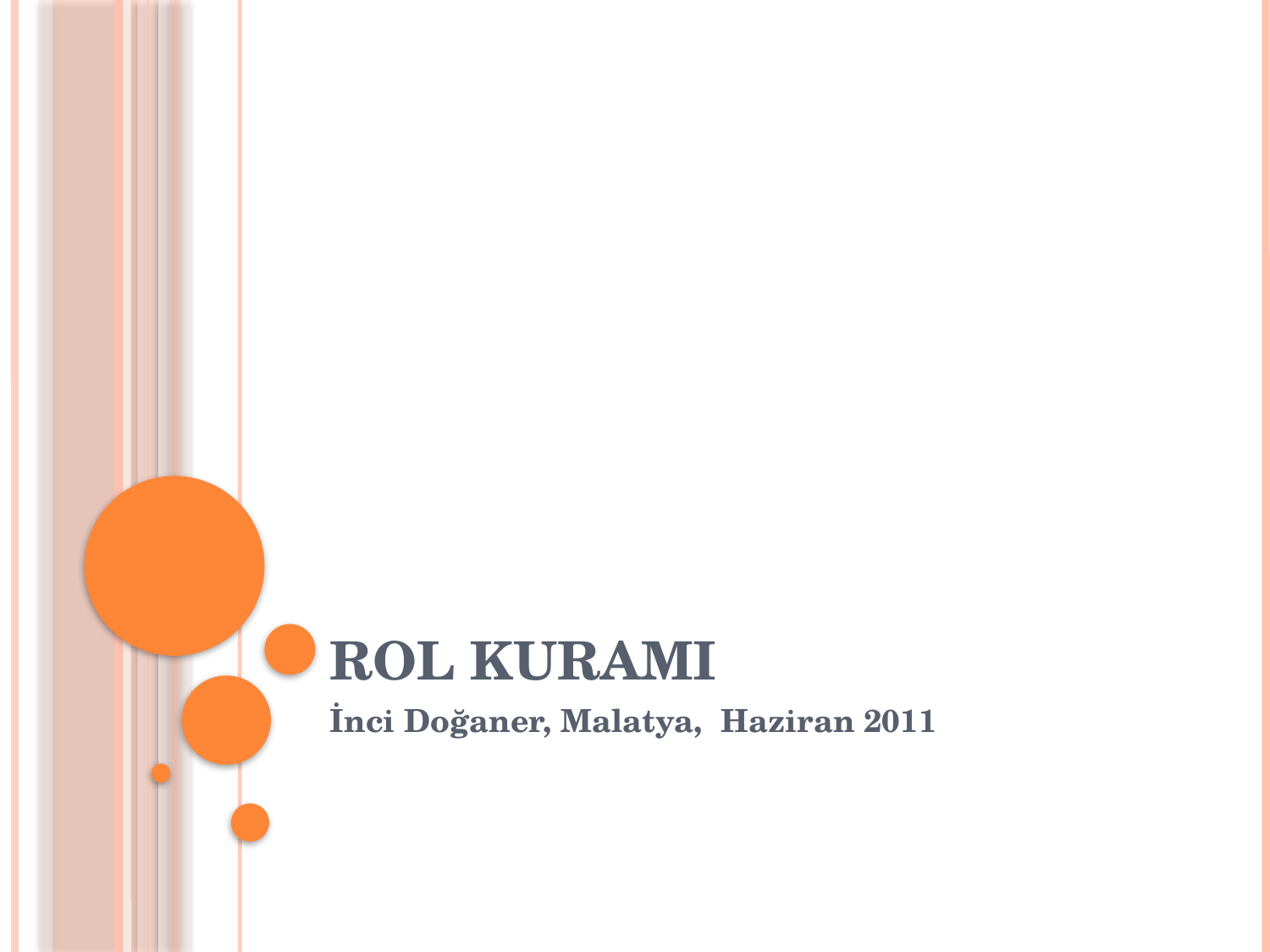

# Rol Kuramı
İnci Doğaner, Malatya,  Haziran 2011